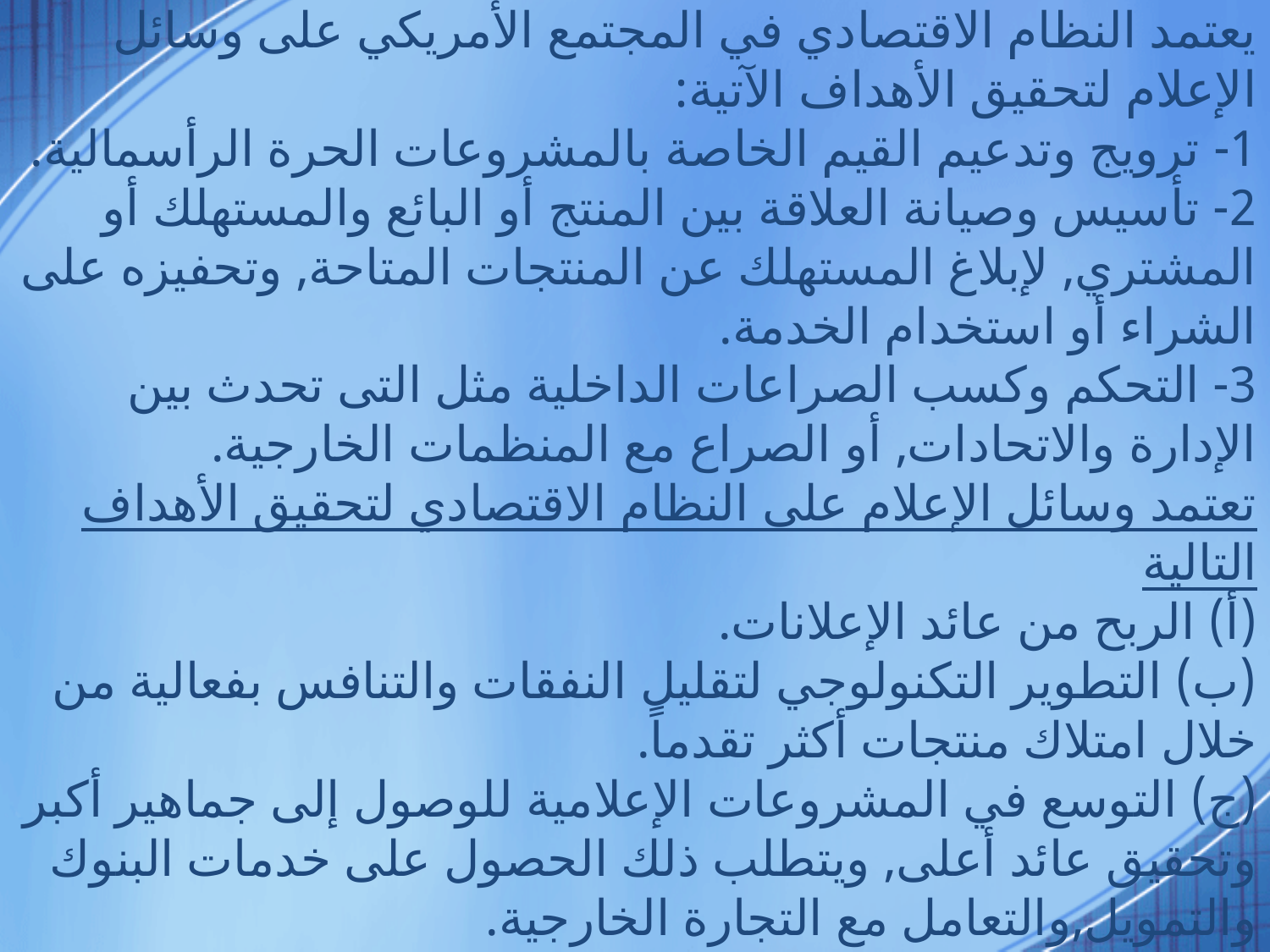

# يعتمد النظام الاقتصادي في المجتمع الأمريكي على وسائل الإعلام لتحقيق الأهداف الآتية: 1- ترويج وتدعيم القيم الخاصة بالمشروعات الحرة الرأسمالية. 2- تأسيس وصيانة العلاقة بين المنتج أو البائع والمستهلك أو المشتري, لإبلاغ المستهلك عن المنتجات المتاحة, وتحفيزه على الشراء أو استخدام الخدمة. 3- التحكم وكسب الصراعات الداخلية مثل التى تحدث بين الإدارة والاتحادات, أو الصراع مع المنظمات الخارجية. تعتمد وسائل الإعلام على النظام الاقتصادي لتحقيق الأهداف التالية (أ) الربح من عائد الإعلانات. (ب) التطوير التكنولوجي لتقليل النفقات والتنافس بفعالية من خلال امتلاك منتجات أكثر تقدماً. (ج) التوسع في المشروعات الإعلامية للوصول إلى جماهير أكبر وتحقيق عائد أعلى, ويتطلب ذلك الحصول على خدمات البنوك والتمويل,والتعامل مع التجارة الخارجية.